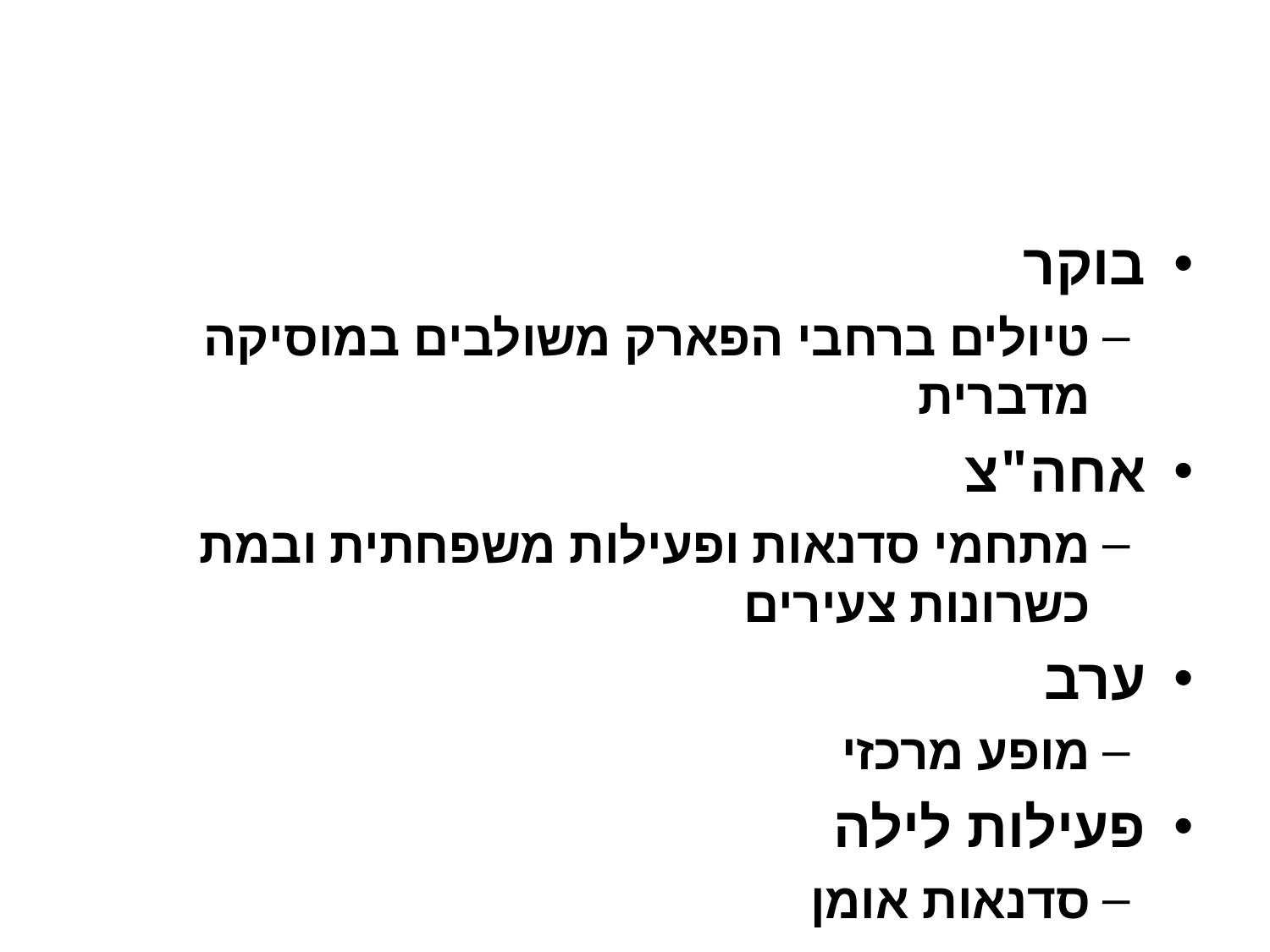

#
בוקר
טיולים ברחבי הפארק משולבים במוסיקה מדברית
אחה"צ
מתחמי סדנאות ופעילות משפחתית ובמת כשרונות צעירים
ערב
מופע מרכזי
פעילות לילה
סדנאות אומן